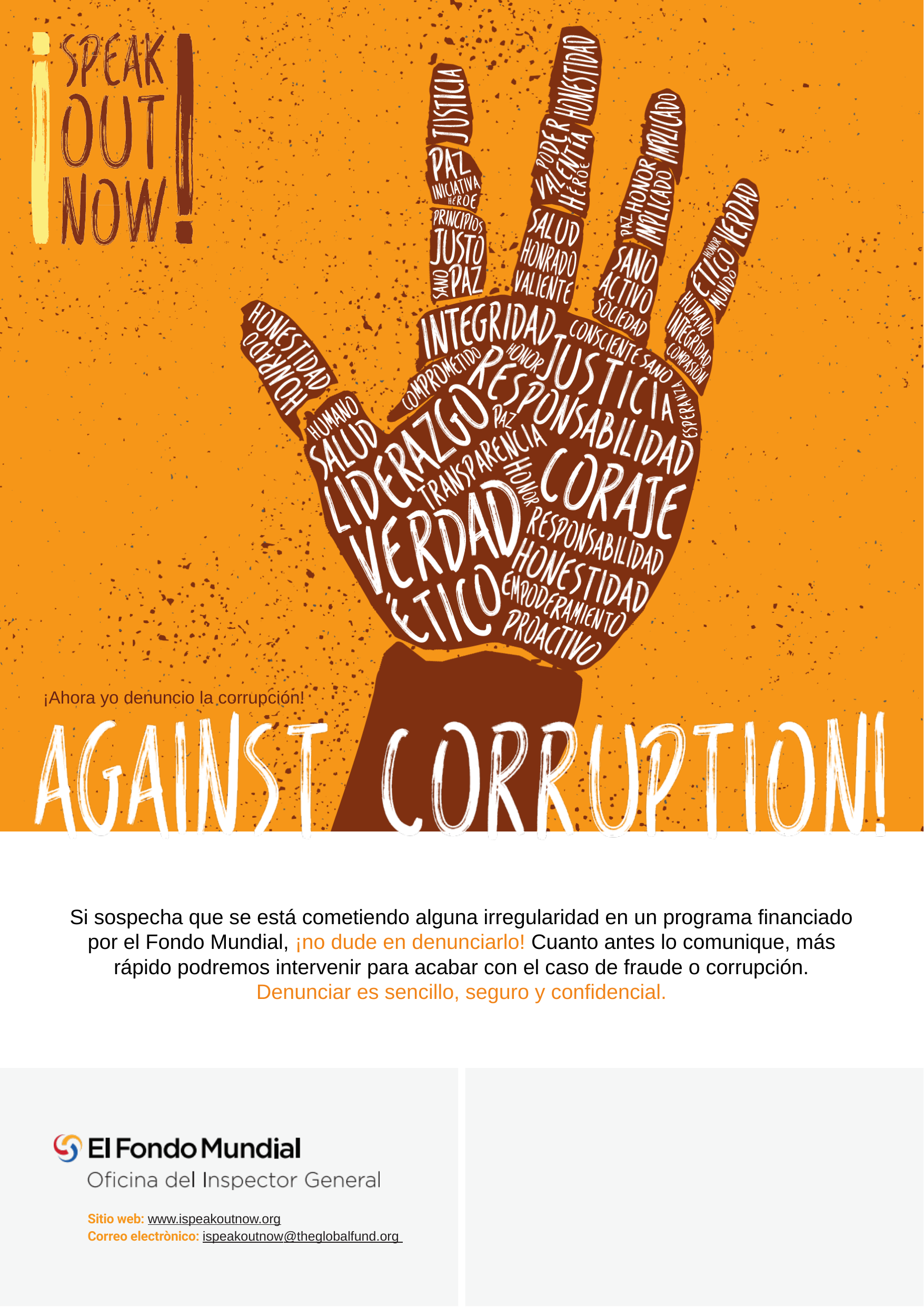

¡Ahora yo denuncio la corrupción!
Si sospecha que se está cometiendo alguna irregularidad en un programa financiado por el Fondo Mundial, ¡no dude en denunciarlo! Cuanto antes lo comunique, más rápido podremos intervenir para acabar con el caso de fraude o corrupción.
Denunciar es sencillo, seguro y confidencial.